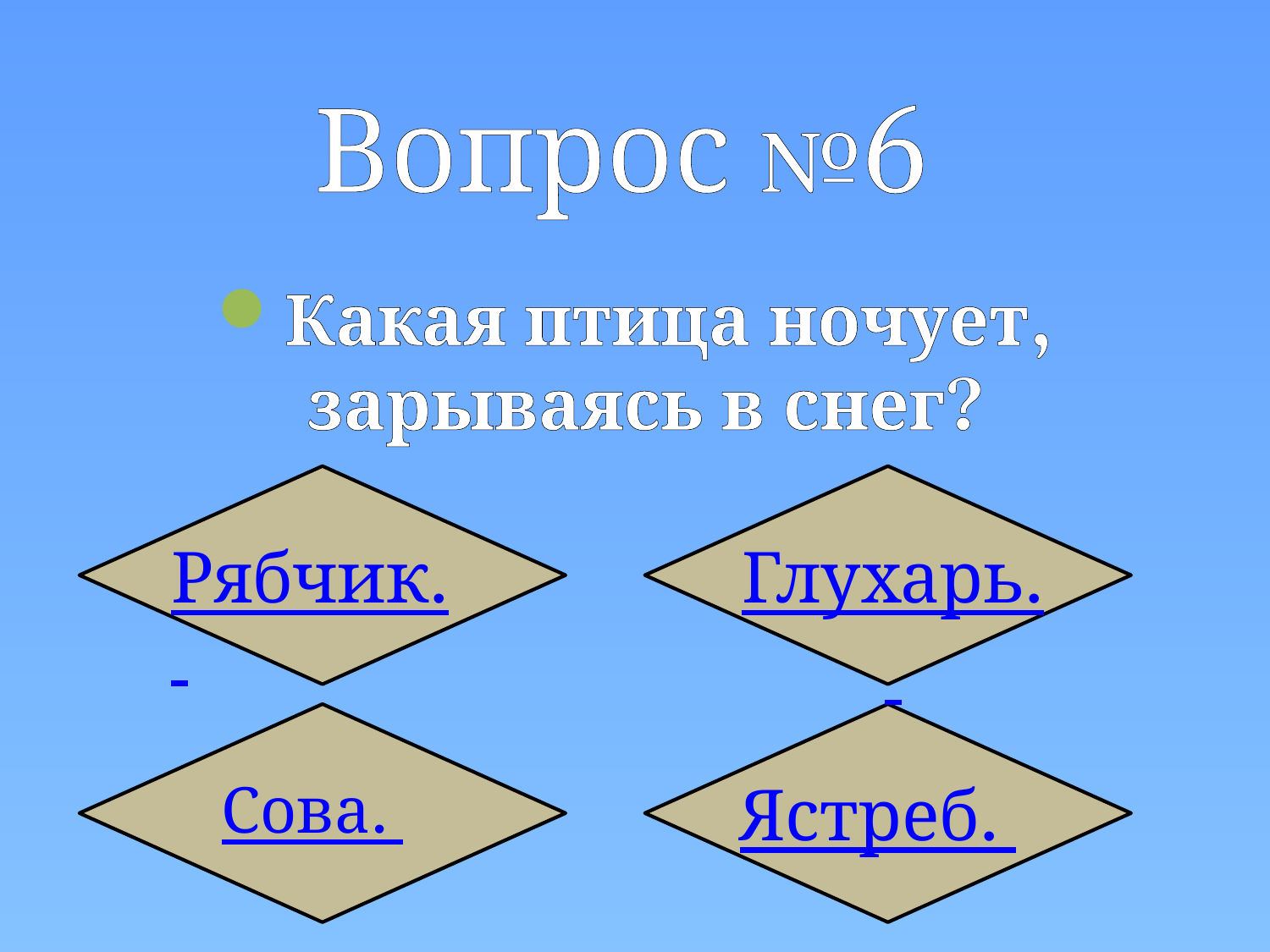

Вопрос №6
Какая птица ночует, зарываясь в снег?

Рябчик.
Глухарь.

Сова.
Ястреб.